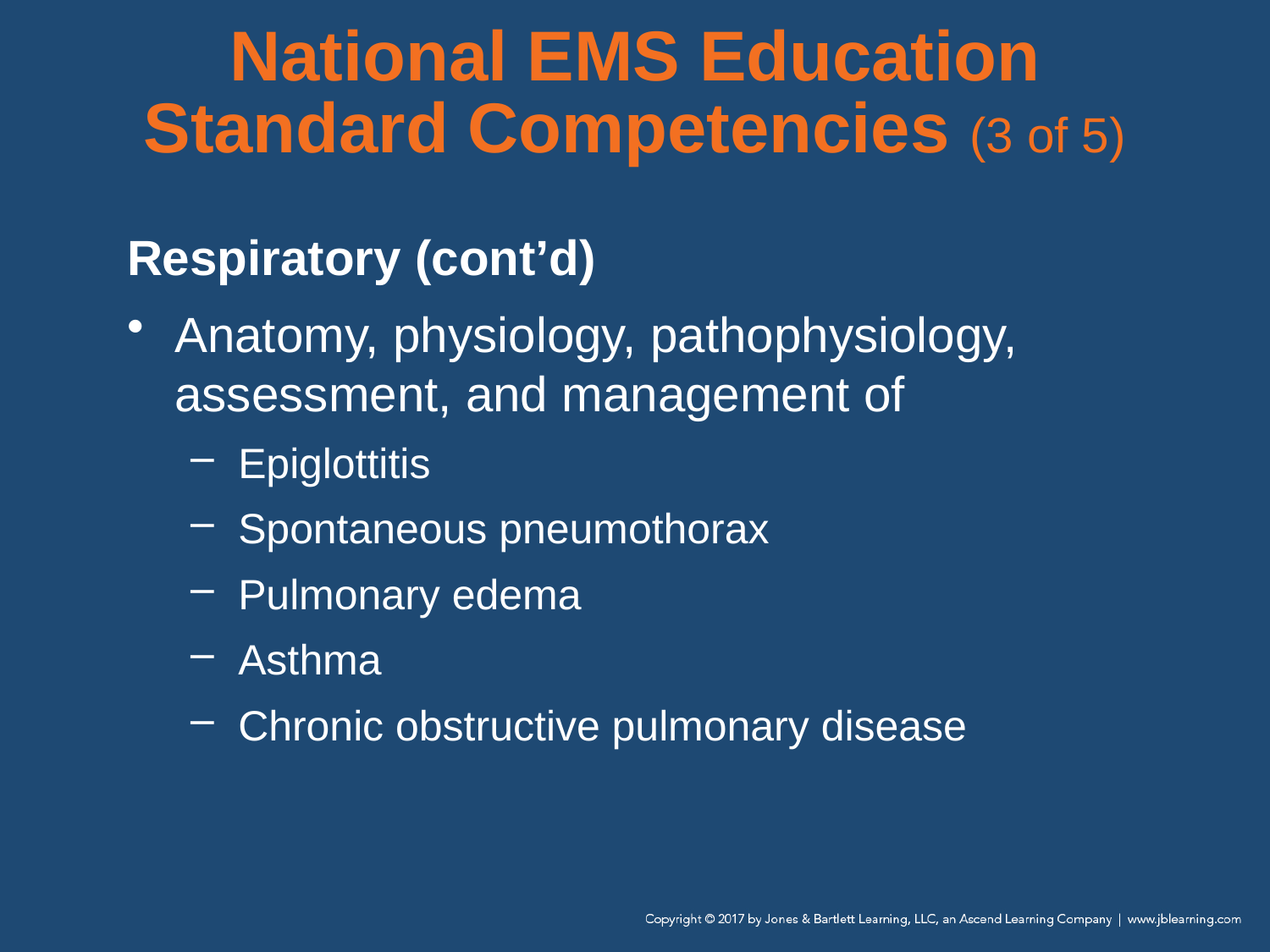

# National EMS Education Standard Competencies (3 of 5)
Respiratory (cont’d)
Anatomy, physiology, pathophysiology, assessment, and management of
Epiglottitis
Spontaneous pneumothorax
Pulmonary edema
Asthma
Chronic obstructive pulmonary disease